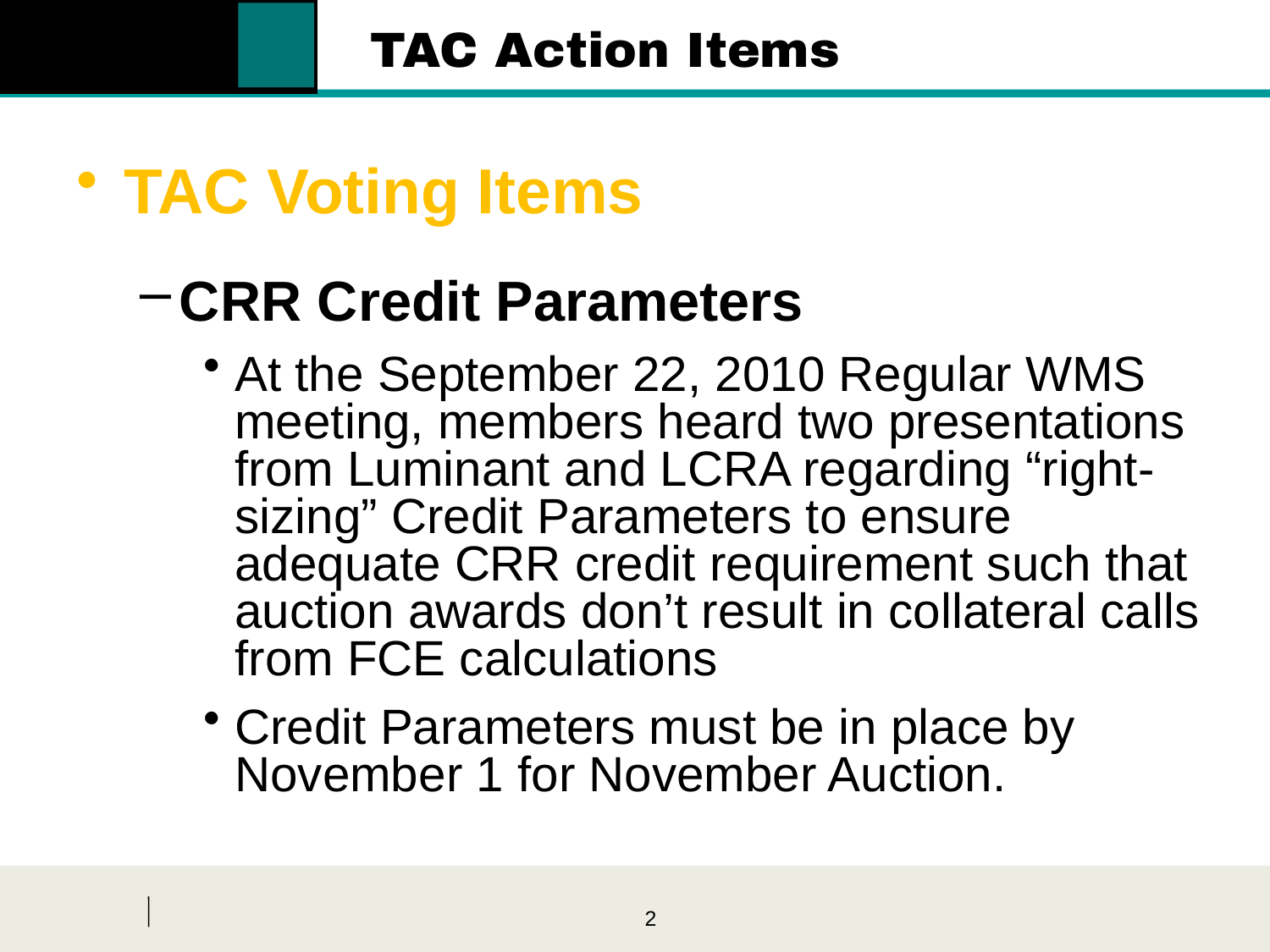

# TAC Action Items
TAC Voting Items

CRR Credit Parameters
At the September 22, 2010 Regular WMS meeting, members heard two presentations from Luminant and LCRA regarding “right-sizing” Credit Parameters to ensure adequate CRR credit requirement such that auction awards don’t result in collateral calls from FCE calculations
Credit Parameters must be in place by November 1 for November Auction.